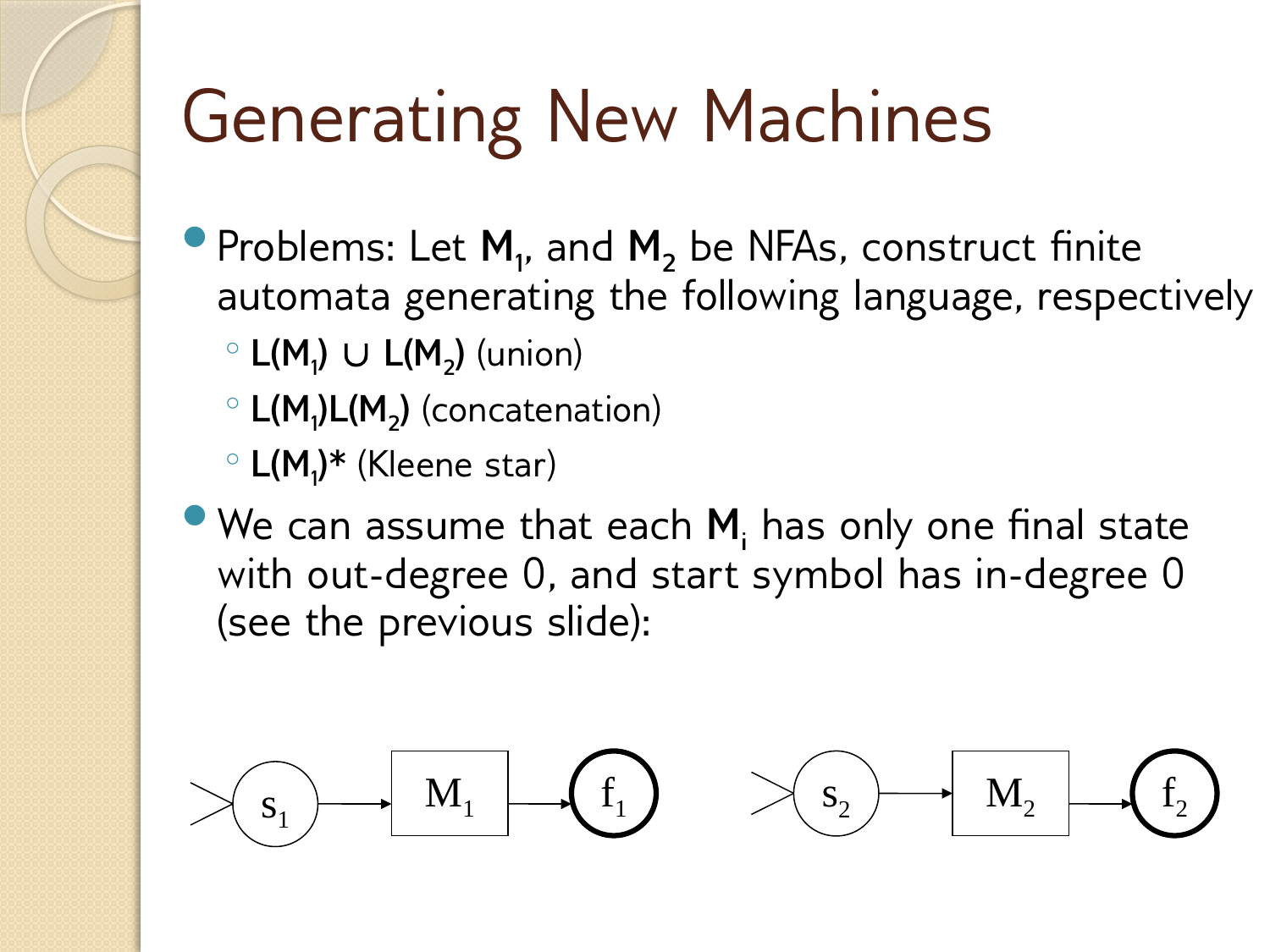

# Generating New Machines
Problems: Let M1, and M2 be NFAs, construct finite automata generating the following language, respectively
L(M1) ∪ L(M2) (union)
L(M1)L(M2) (concatenation)
L(M1)* (Kleene star)
We can assume that each Mi has only one final state with out-degree 0, and start symbol has in-degree 0 (see the previous slide):
M1
f1
s1

s2
M2
f2